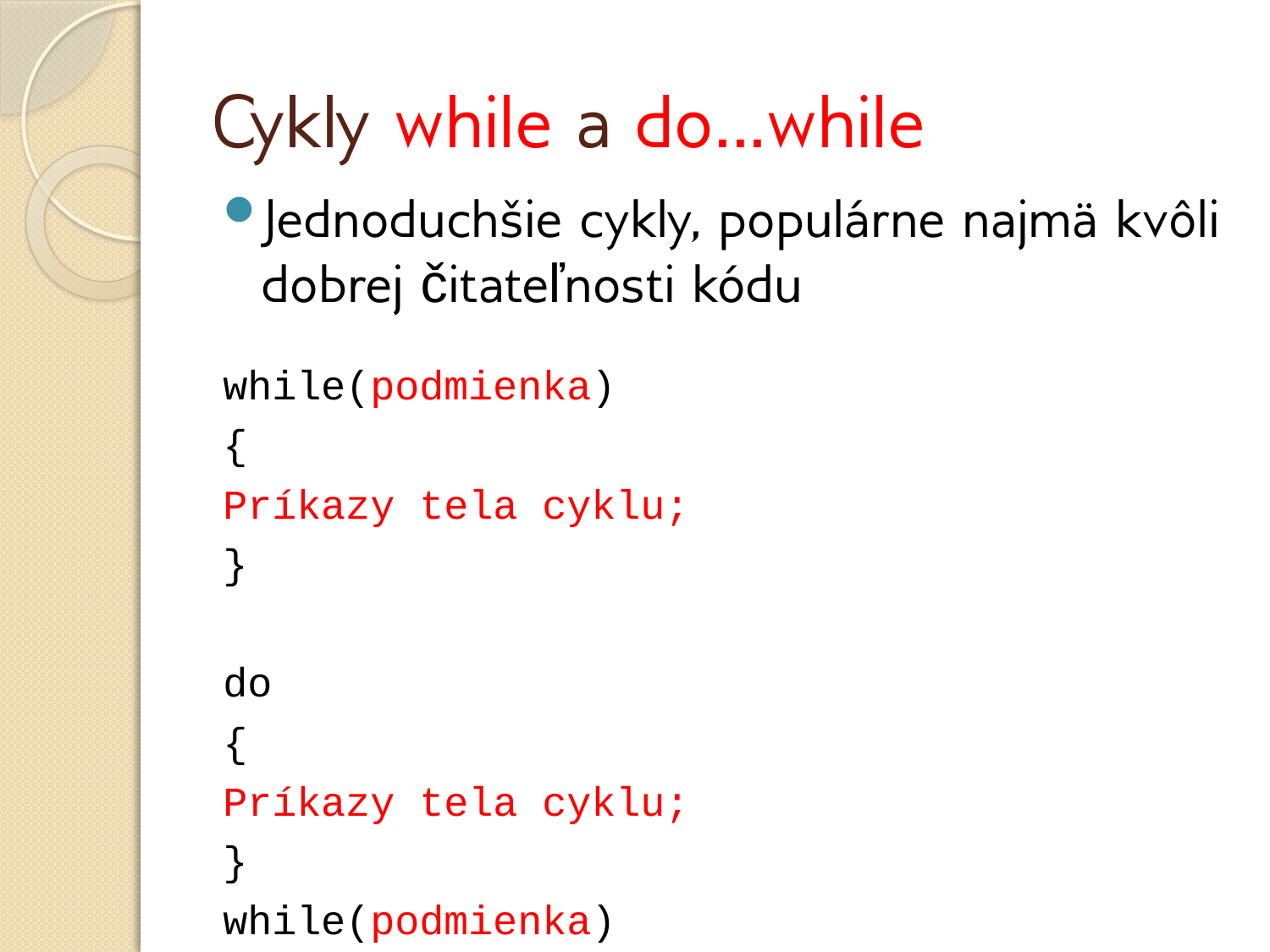

# Cykly while a do...while
Jednoduchšie cykly, populárne najmä kvôli dobrej čitateľnosti kódu

while(podmienka)
{
Príkazy tela cyklu;
}

do
{
Príkazy tela cyklu;
}
while(podmienka)